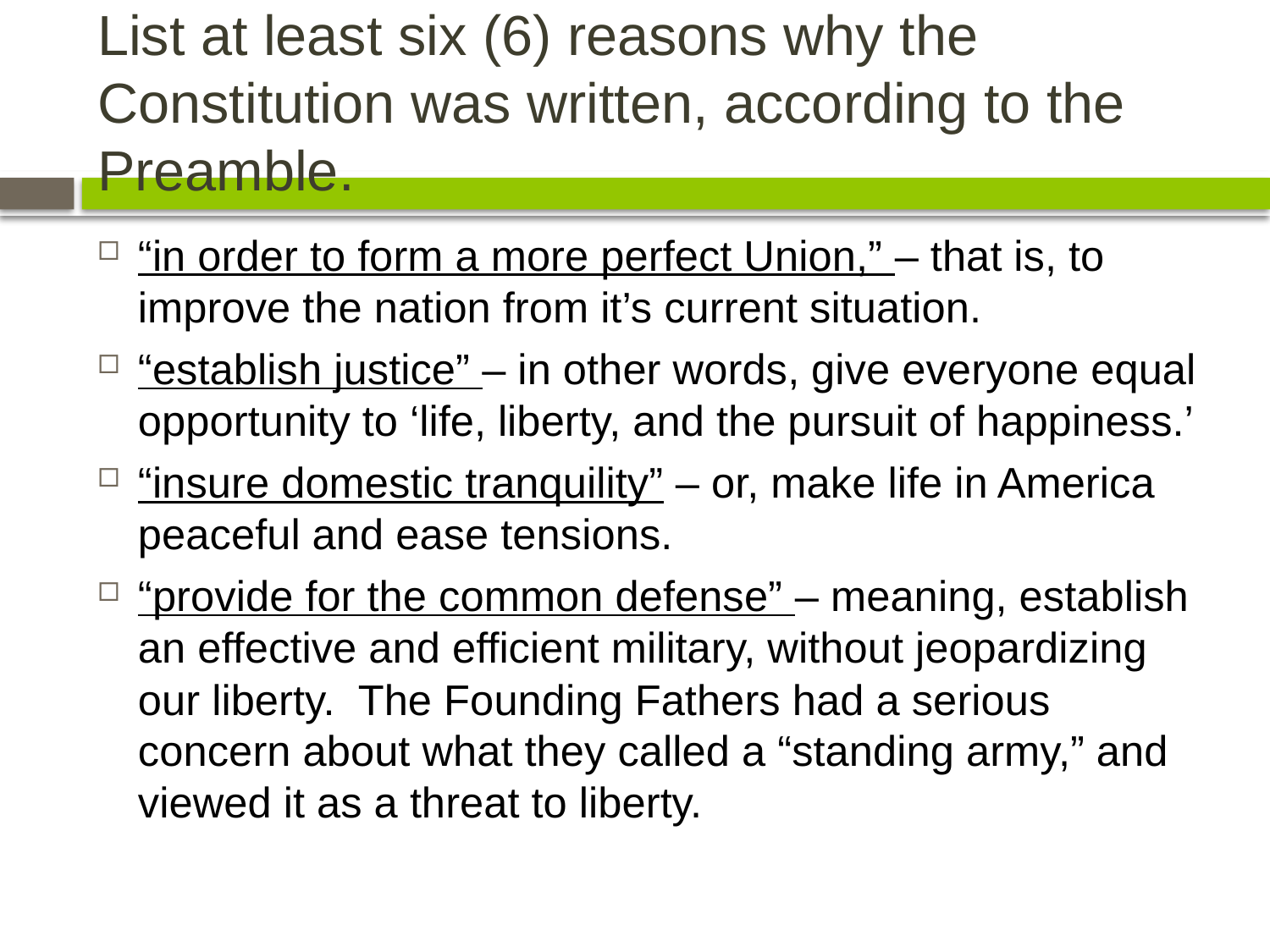

# List at least six (6) reasons why the Constitution was written, according to the Preamble.
“in order to form a more perfect Union,” – that is, to improve the nation from it’s current situation.
“establish justice” – in other words, give everyone equal opportunity to ‘life, liberty, and the pursuit of happiness.’
“insure domestic tranquility” – or, make life in America peaceful and ease tensions.
“provide for the common defense” – meaning, establish an effective and efficient military, without jeopardizing our liberty.  The Founding Fathers had a serious concern about what they called a “standing army,” and viewed it as a threat to liberty.